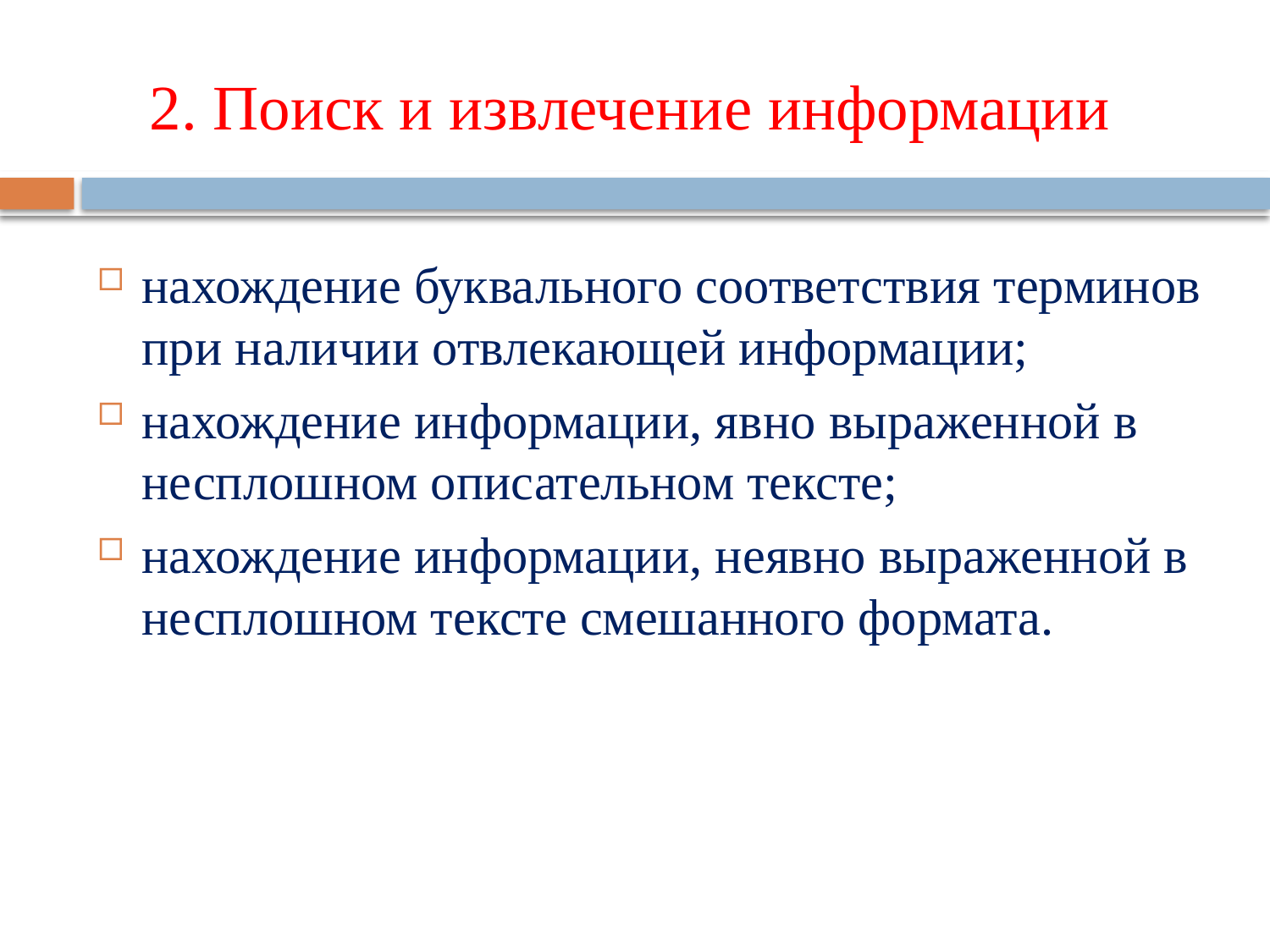

# 2. Поиск и извлечение информации
нахождение буквального соответствия терминов при наличии отвлекающей информации;
нахождение информации, явно выраженной в несплошном описательном тексте;
нахождение информации, неявно выраженной в несплошном тексте смешанного формата.